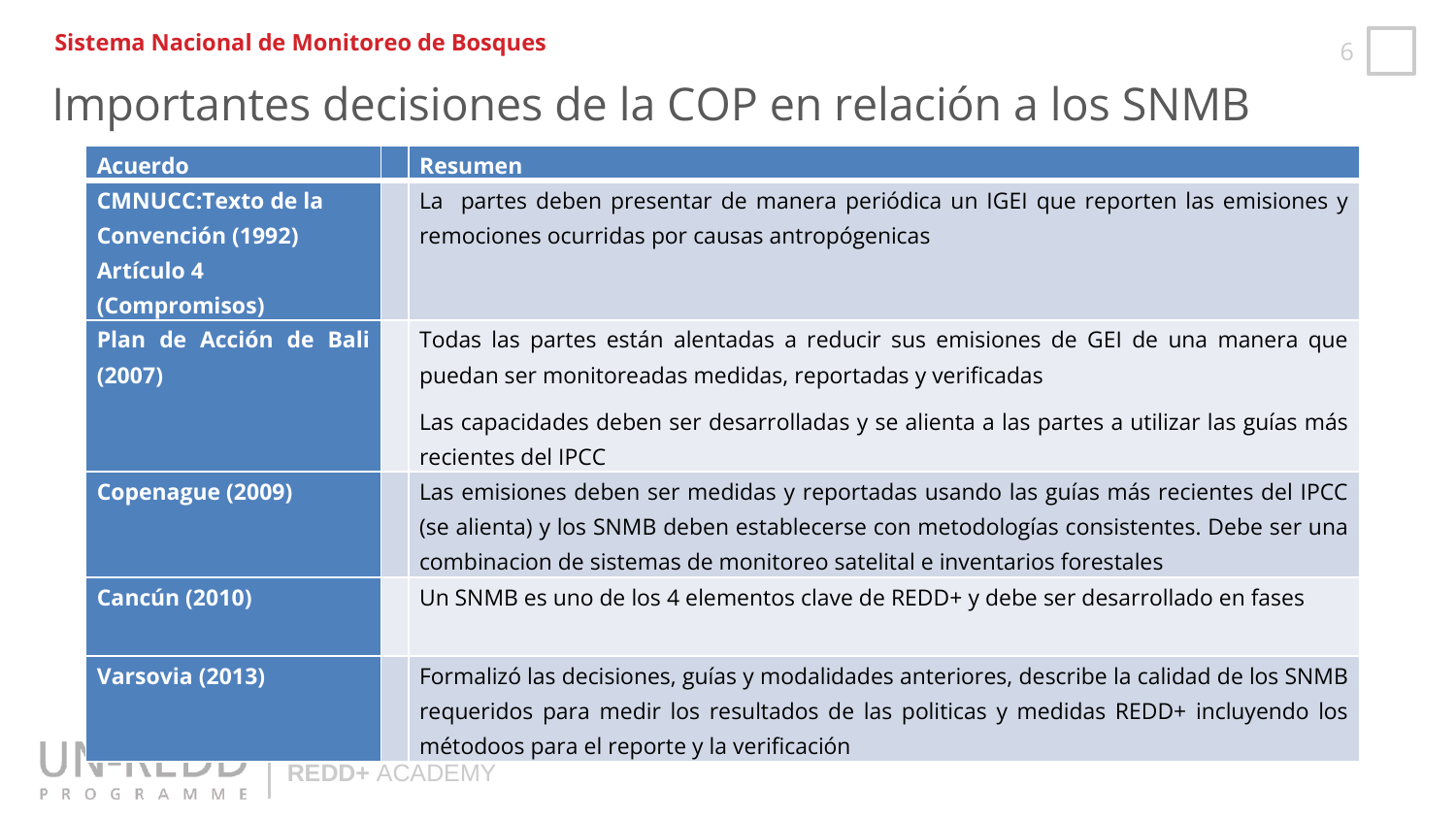

Sistema Nacional de Monitoreo de Bosques
Importantes decisiones de la COP en relación a los SNMB
| Acuerdo |  | Resumen |
| --- | --- | --- |
| CMNUCC:Texto de la Convención (1992) Artículo 4 (Compromisos) |  | La partes deben presentar de manera periódica un IGEI que reporten las emisiones y remociones ocurridas por causas antropógenicas |
| Plan de Acción de Bali (2007) |  | Todas las partes están alentadas a reducir sus emisiones de GEI de una manera que puedan ser monitoreadas medidas, reportadas y verificadas Las capacidades deben ser desarrolladas y se alienta a las partes a utilizar las guías más recientes del IPCC |
| Copenague (2009) |  | Las emisiones deben ser medidas y reportadas usando las guías más recientes del IPCC (se alienta) y los SNMB deben establecerse con metodologías consistentes. Debe ser una combinacion de sistemas de monitoreo satelital e inventarios forestales |
| Cancún (2010) |  | Un SNMB es uno de los 4 elementos clave de REDD+ y debe ser desarrollado en fases |
| Varsovia (2013) |  | Formalizó las decisiones, guías y modalidades anteriores, describe la calidad de los SNMB requeridos para medir los resultados de las politicas y medidas REDD+ incluyendo los métodoos para el reporte y la verificación |